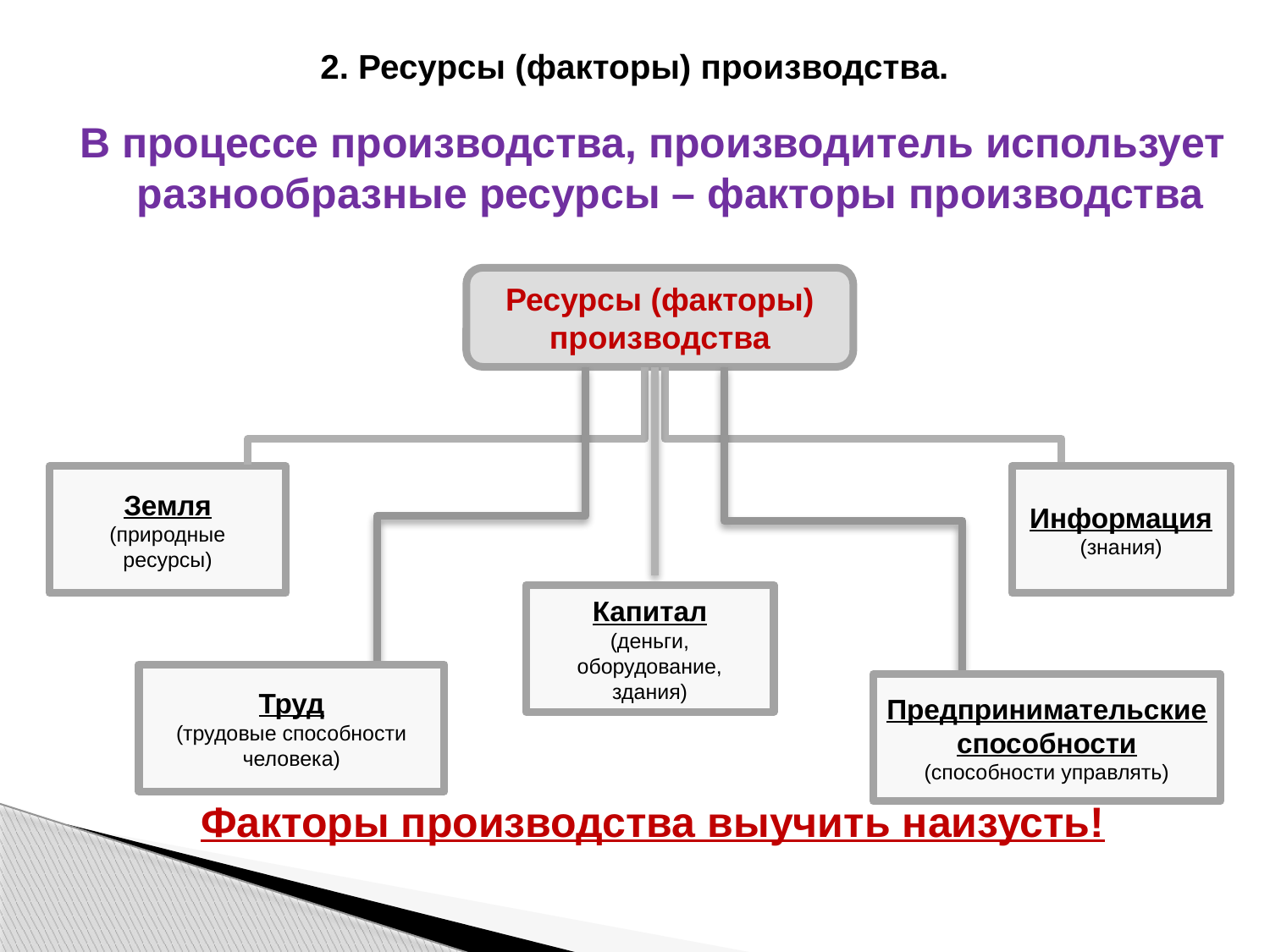

# 2. Ресурсы (факторы) производства.
В процессе производства, производитель использует разнообразные ресурсы – факторы производства

Факторы производства выучить наизусть!
Ресурсы (факторы) производства

Земля
(природные ресурсы)
Информация
(знания)
Капитал
(деньги, оборудование, здания)
Труд
(трудовые способности человека)
Предпринимательские способности
(способности управлять)